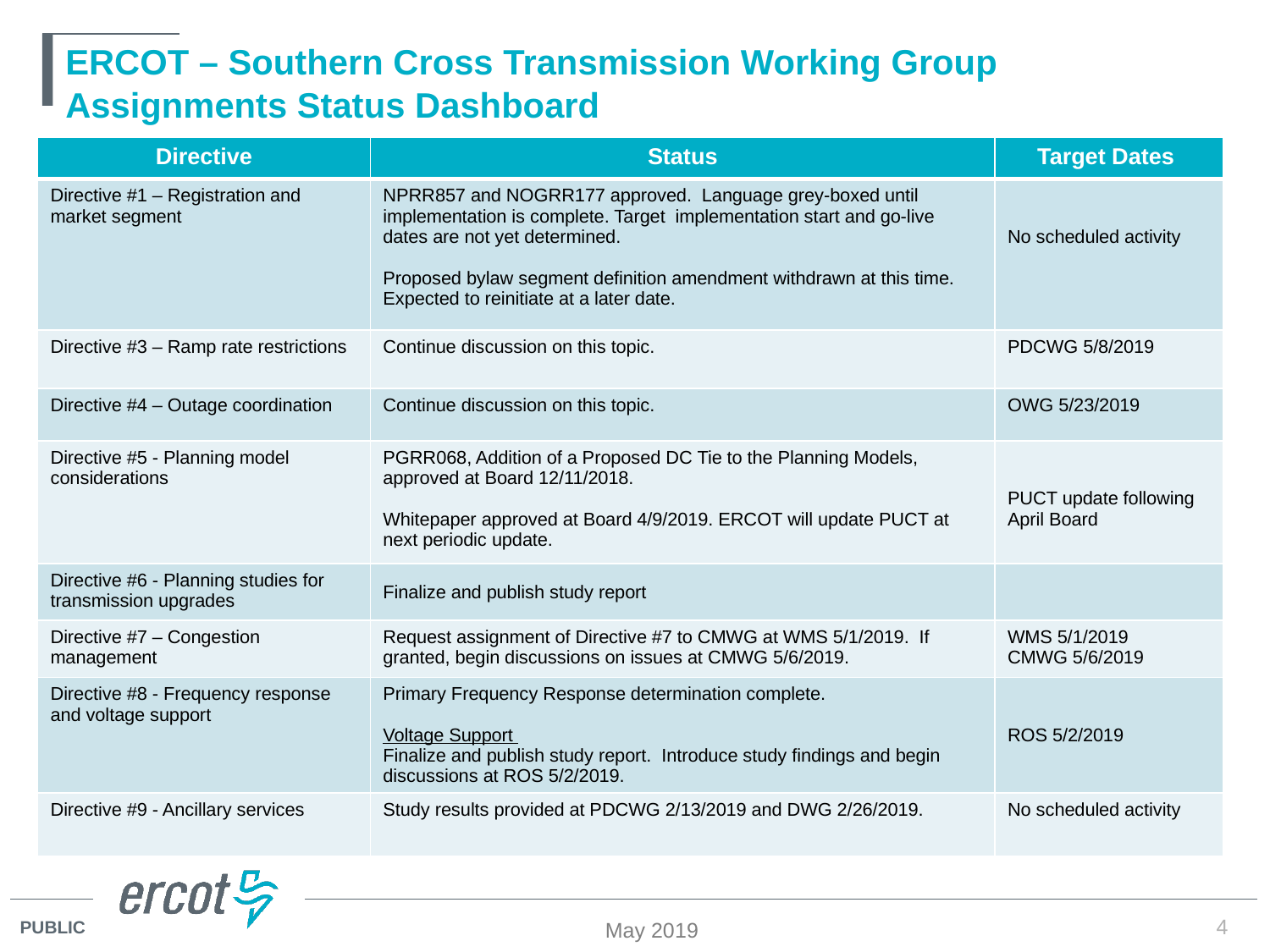

# ERCOT – Southern Cross Transmission Working Group Assignments Status Dashboard
| Directive | Status | Target Dates |
| --- | --- | --- |
| Directive #1 – Registration and market segment | NPRR857 and NOGRR177 approved. Language grey-boxed until implementation is complete. Target implementation start and go-live dates are not yet determined. Proposed bylaw segment definition amendment withdrawn at this time. Expected to reinitiate at a later date. | No scheduled activity |
| Directive #3 – Ramp rate restrictions | Continue discussion on this topic. | PDCWG 5/8/2019 |
| Directive #4 – Outage coordination | Continue discussion on this topic. | OWG 5/23/2019 |
| Directive #5 - Planning model considerations | PGRR068, Addition of a Proposed DC Tie to the Planning Models, approved at Board 12/11/2018. Whitepaper approved at Board 4/9/2019. ERCOT will update PUCT at next periodic update. | PUCT update following April Board |
| Directive #6 - Planning studies for transmission upgrades | Finalize and publish study report |  |
| Directive #7 – Congestion management | Request assignment of Directive #7 to CMWG at WMS 5/1/2019. If granted, begin discussions on issues at CMWG 5/6/2019. | WMS 5/1/2019 CMWG 5/6/2019 |
| Directive #8 - Frequency response and voltage support | Primary Frequency Response determination complete. Voltage Support Finalize and publish study report. Introduce study findings and begin discussions at ROS 5/2/2019. | ROS 5/2/2019 |
| Directive #9 - Ancillary services | Study results provided at PDCWG 2/13/2019 and DWG 2/26/2019. | No scheduled activity |
May 2019
4